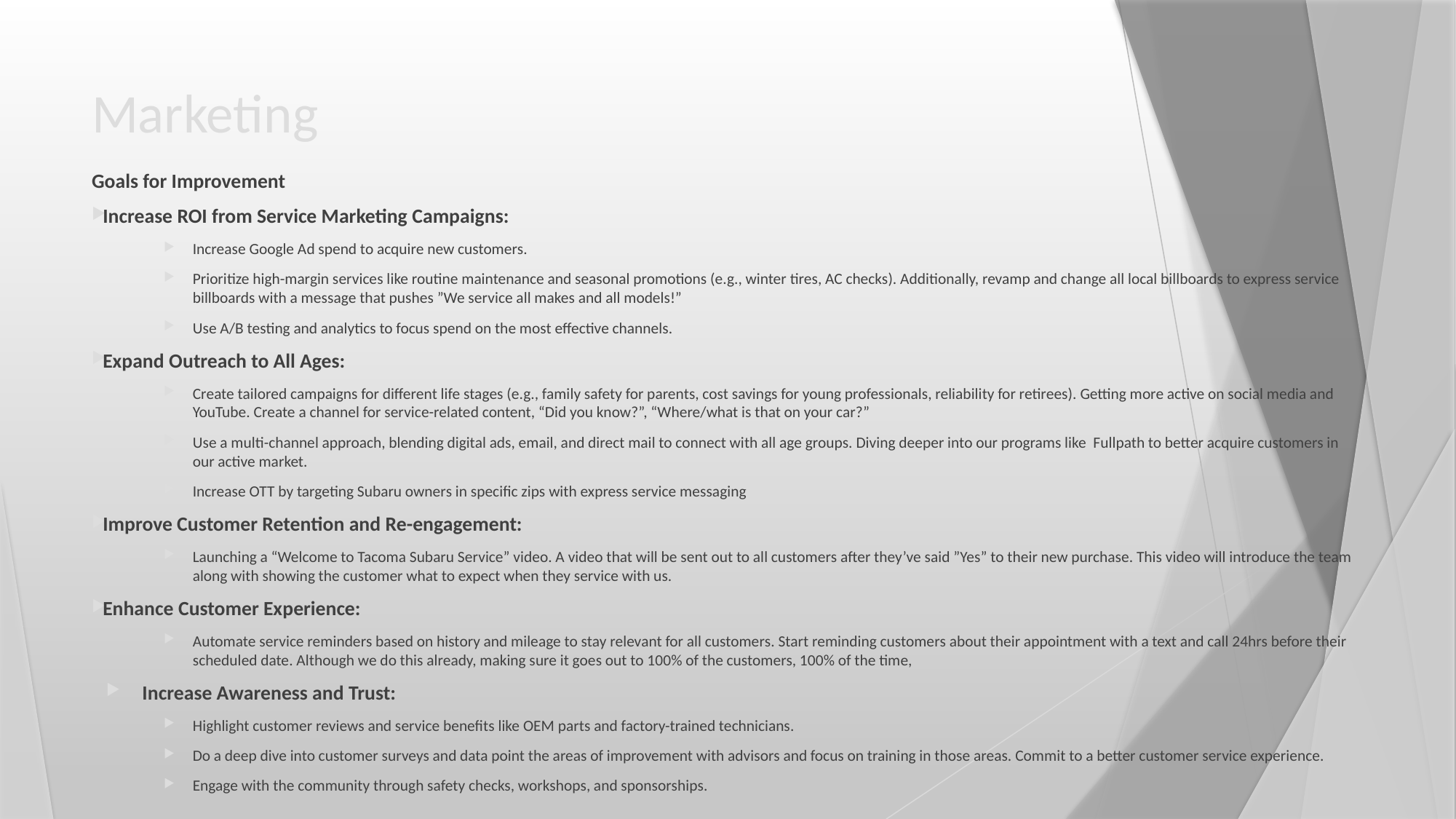

# Marketing
Goals for Improvement
Increase ROI from Service Marketing Campaigns:
Increase Google Ad spend to acquire new customers.
Prioritize high-margin services like routine maintenance and seasonal promotions (e.g., winter tires, AC checks). Additionally, revamp and change all local billboards to express service billboards with a message that pushes ”We service all makes and all models!”
Use A/B testing and analytics to focus spend on the most effective channels.
Expand Outreach to All Ages:
Create tailored campaigns for different life stages (e.g., family safety for parents, cost savings for young professionals, reliability for retirees). Getting more active on social media and YouTube. Create a channel for service-related content, “Did you know?”, “Where/what is that on your car?”
Use a multi-channel approach, blending digital ads, email, and direct mail to connect with all age groups. Diving deeper into our programs like  Fullpath to better acquire customers in our active market.
Increase OTT by targeting Subaru owners in specific zips with express service messaging
Improve Customer Retention and Re-engagement:
Launching a “Welcome to Tacoma Subaru Service” video. A video that will be sent out to all customers after they’ve said ”Yes” to their new purchase. This video will introduce the team along with showing the customer what to expect when they service with us.
Enhance Customer Experience:
Automate service reminders based on history and mileage to stay relevant for all customers. Start reminding customers about their appointment with a text and call 24hrs before their scheduled date. Although we do this already, making sure it goes out to 100% of the customers, 100% of the time,
Increase Awareness and Trust:
Highlight customer reviews and service benefits like OEM parts and factory-trained technicians.
Do a deep dive into customer surveys and data point the areas of improvement with advisors and focus on training in those areas. Commit to a better customer service experience.
Engage with the community through safety checks, workshops, and sponsorships.